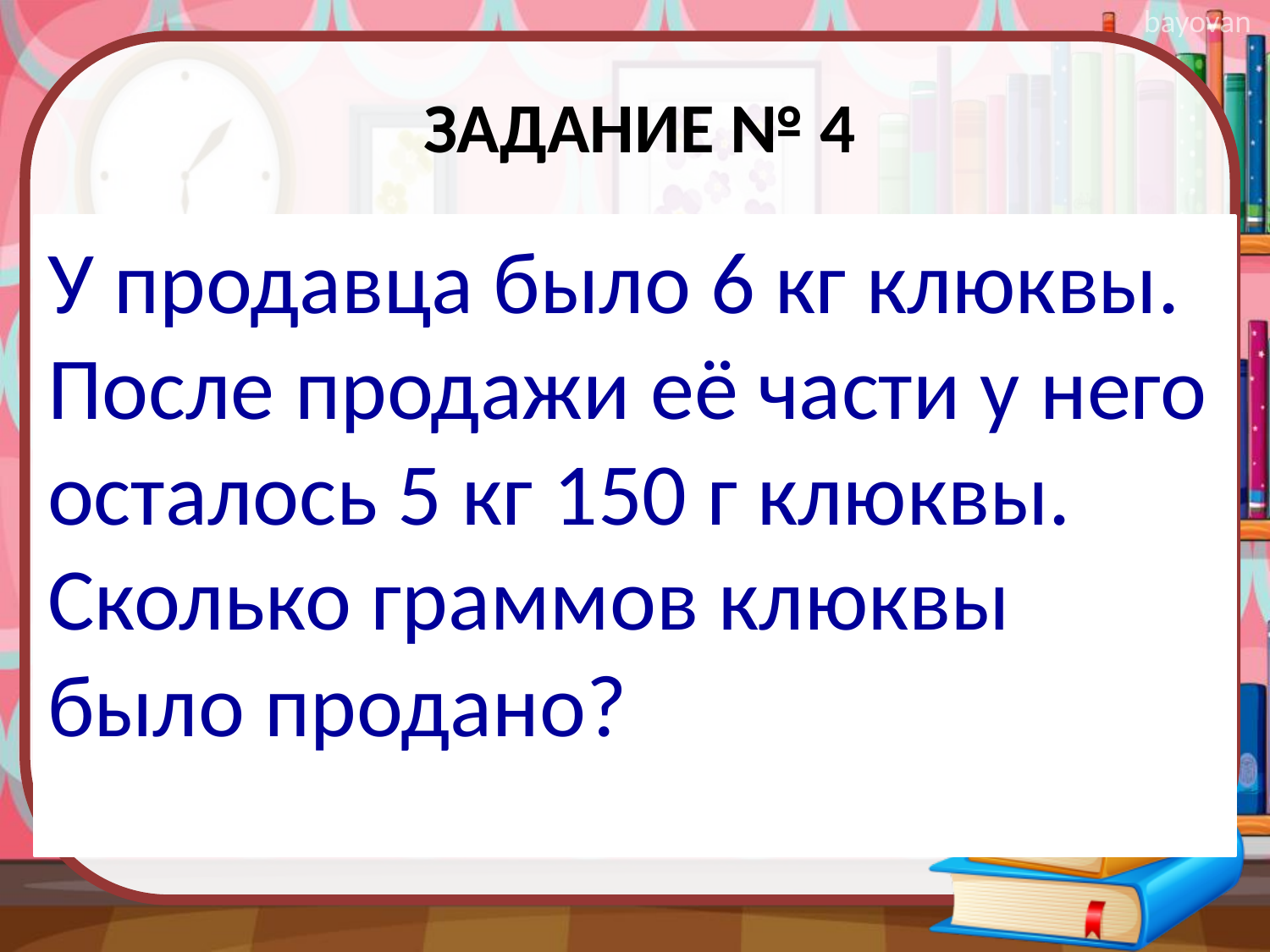

# Задание № 4
У продавца было 6 кг клюквы. После продажи её части у него осталось 5 кг 150 г клюквы. Сколько граммов клюквы было продано?